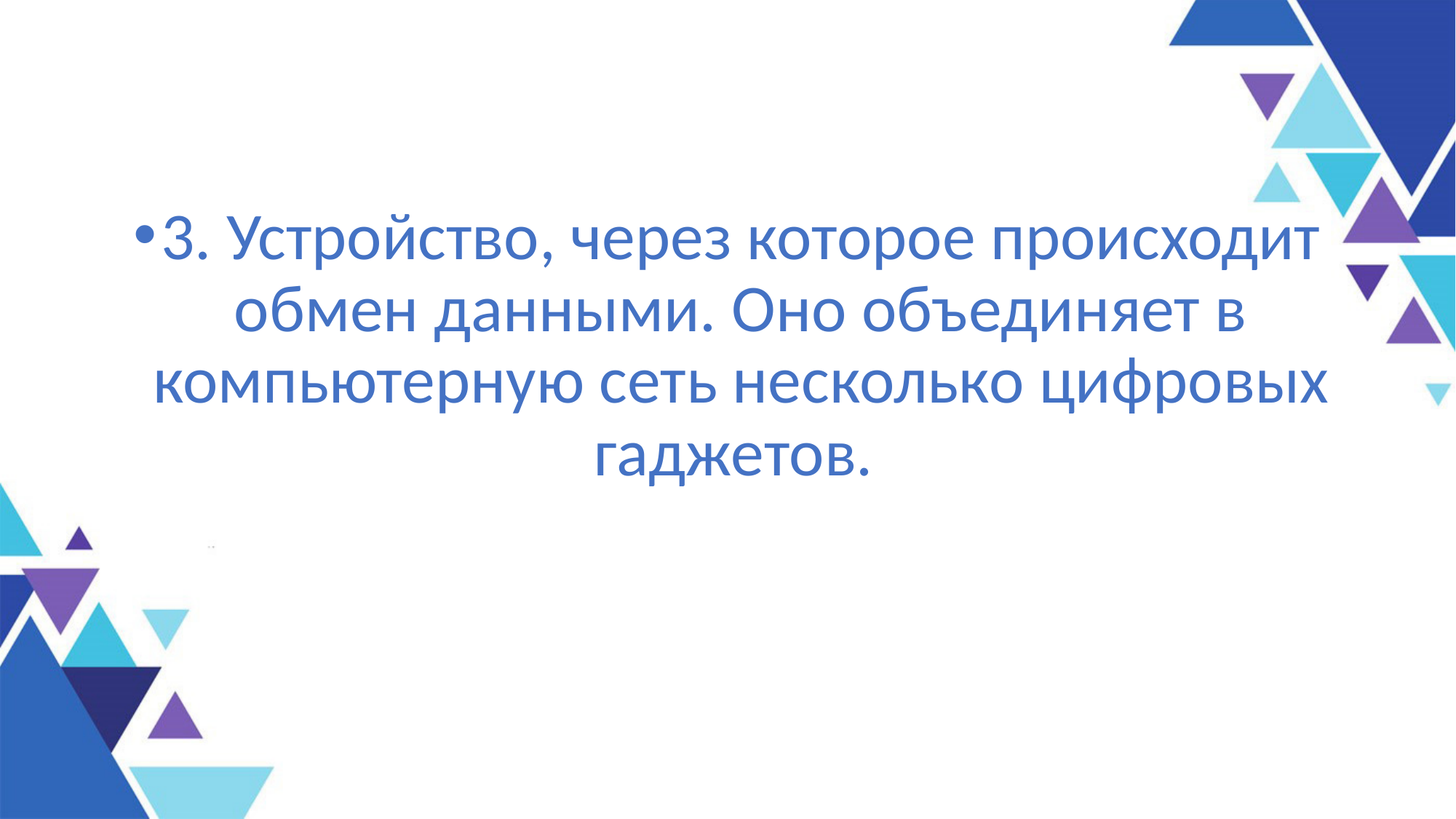

3. Устройство, через которое происходит обмен данными. Оно объединяет в компьютерную сеть несколько цифровых гаджетов.